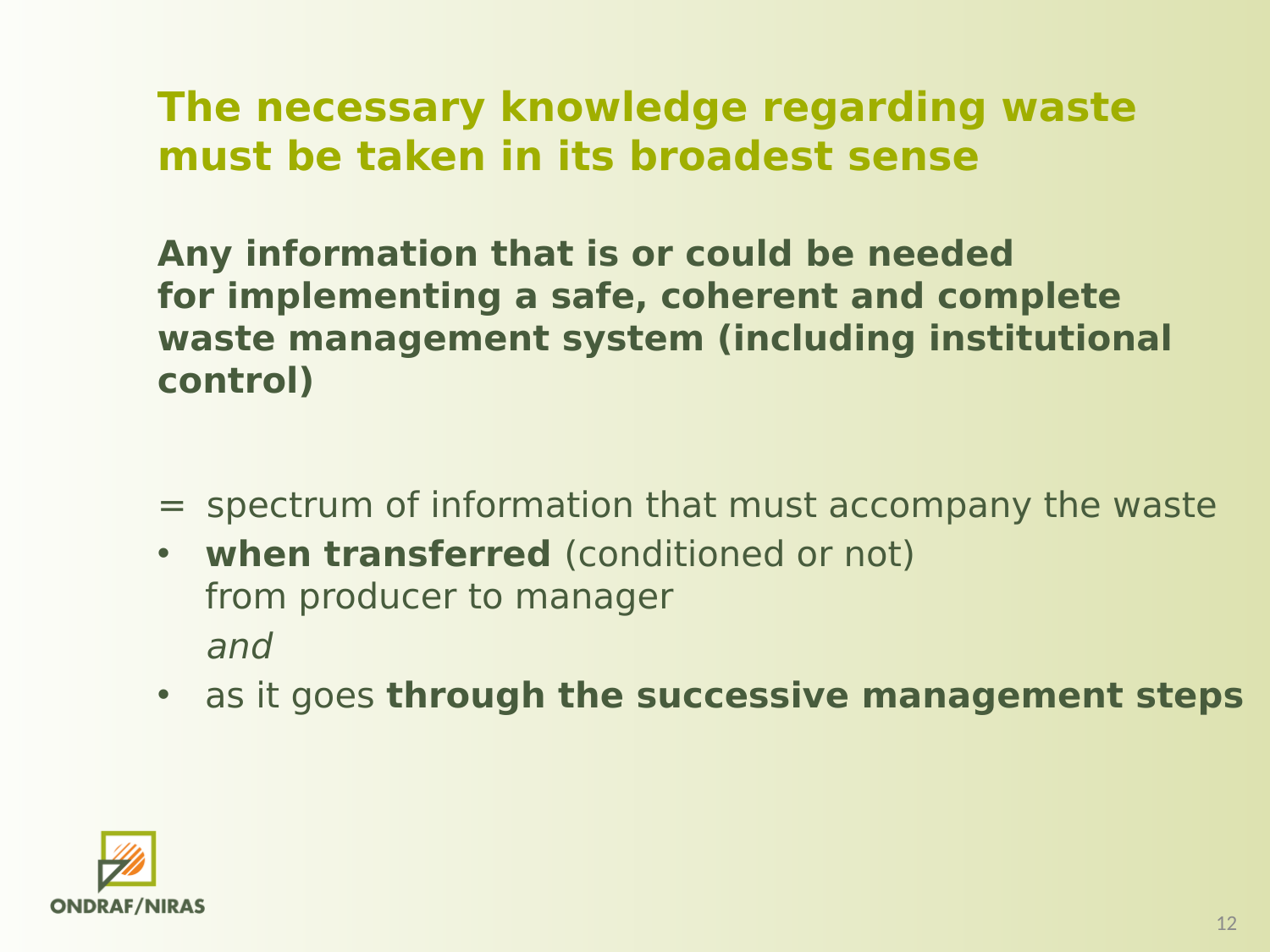

The necessary knowledge regarding waste must be taken in its broadest sense
Any information that is or could be needed
for implementing a safe, coherent and complete
waste management system (including institutional control)

= 	spectrum of information that must accompany the waste
when transferred (conditioned or not)
from producer to manager
and
as it goes through the successive management steps